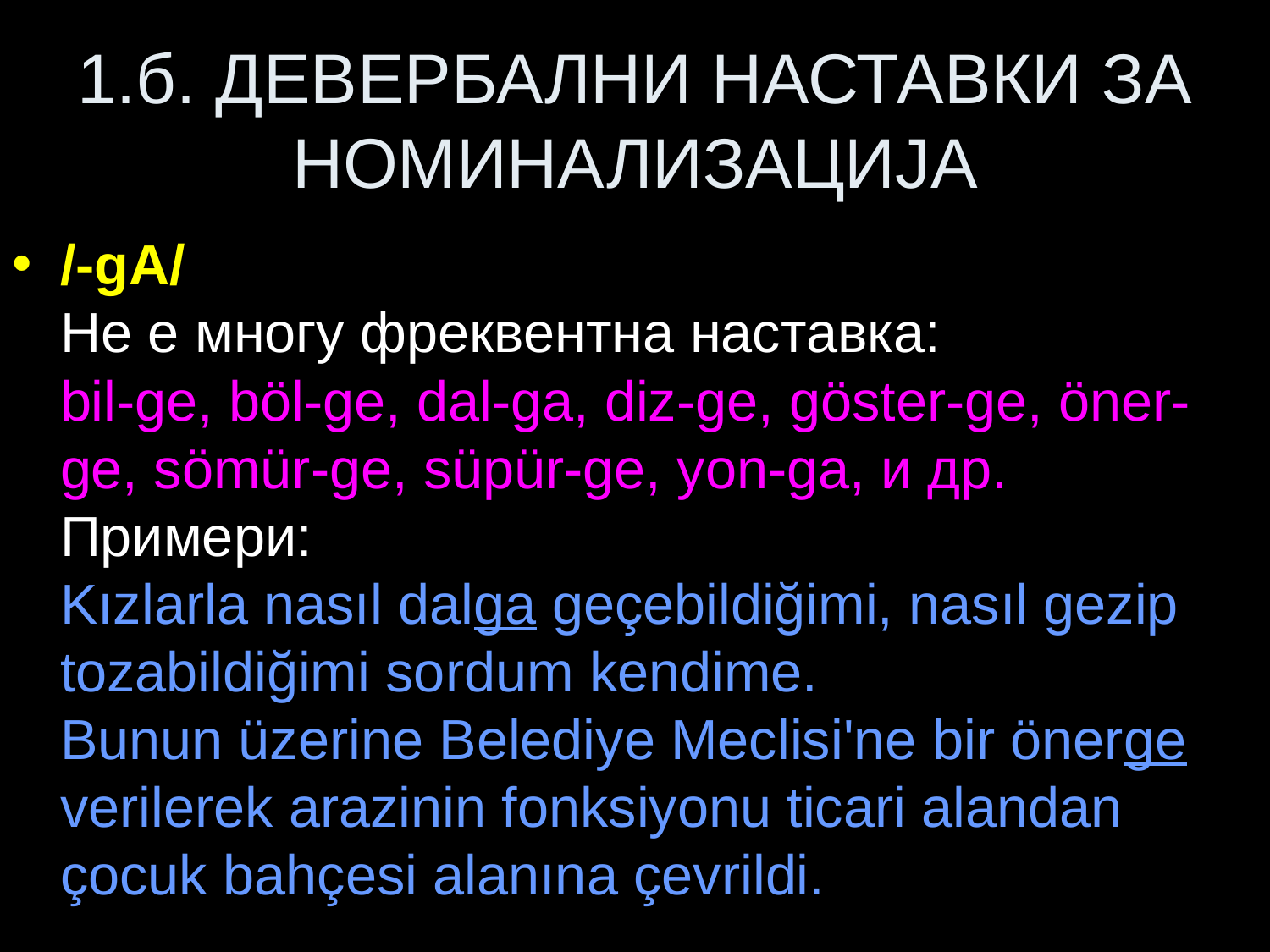

# 1.б. ДЕВЕРБАЛНИ НАСТАВКИ ЗА НОМИНАЛИЗАЦИЈА
/-gA/
Не е многу фреквентна наставка:
bil-ge, böl-ge, dal-ga, diz-ge, göster-ge, öner-ge, sömür-ge, süpür-ge, yon-ga, и др.
Примери:
Kızlarla nasıl dalga geçebildiğimi, nasıl gezip tozabildiğimi sordum kendime.
Bunun üzerine Belediye Meclisi'ne bir önerge verilerek arazinin fonksiyonu ticari alandan çocuk bahçesi alanına çevrildi.